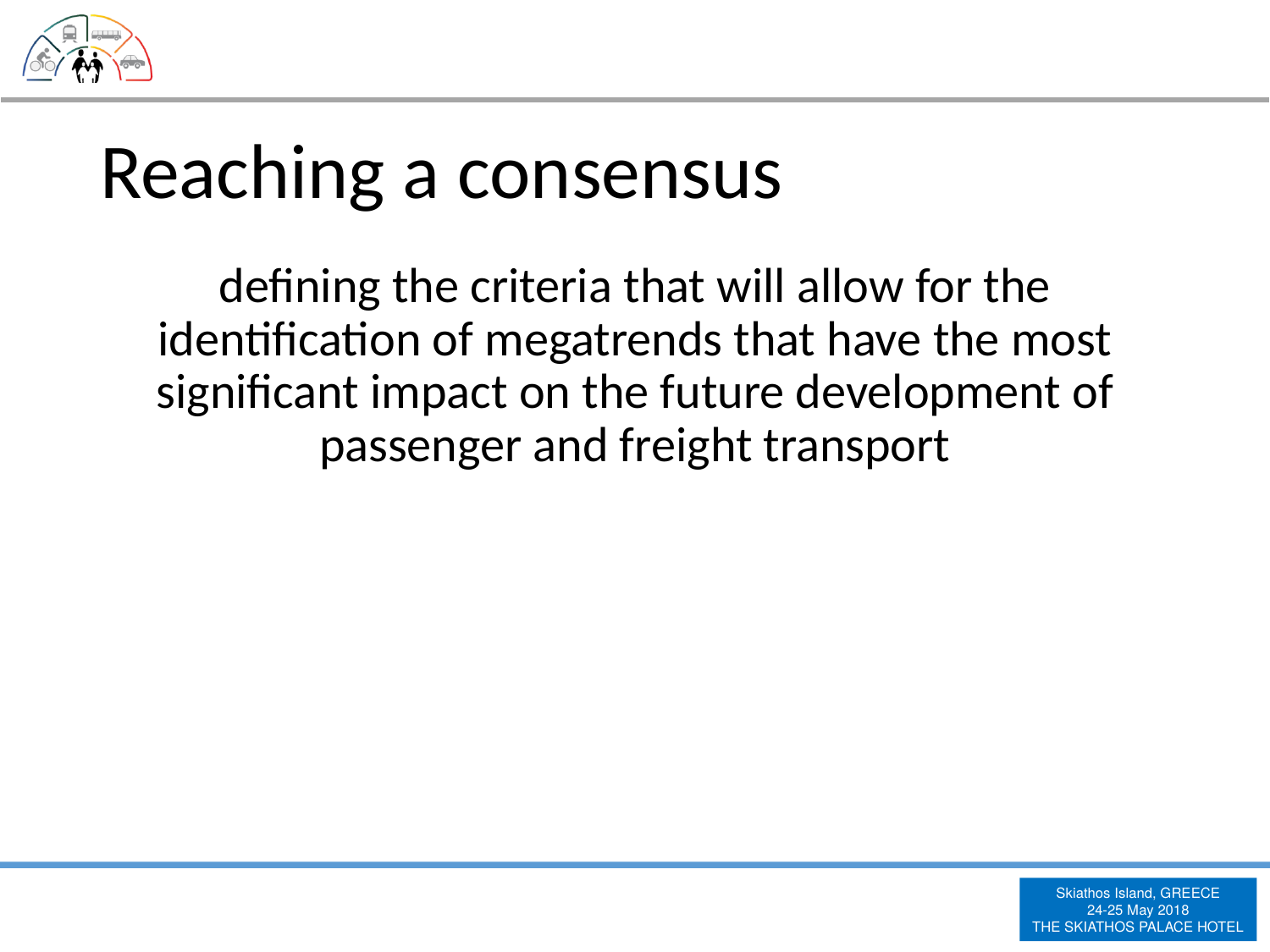

# Reaching a consensus
defining the criteria that will allow for the identification of megatrends that have the most significant impact on the future development of passenger and freight transport